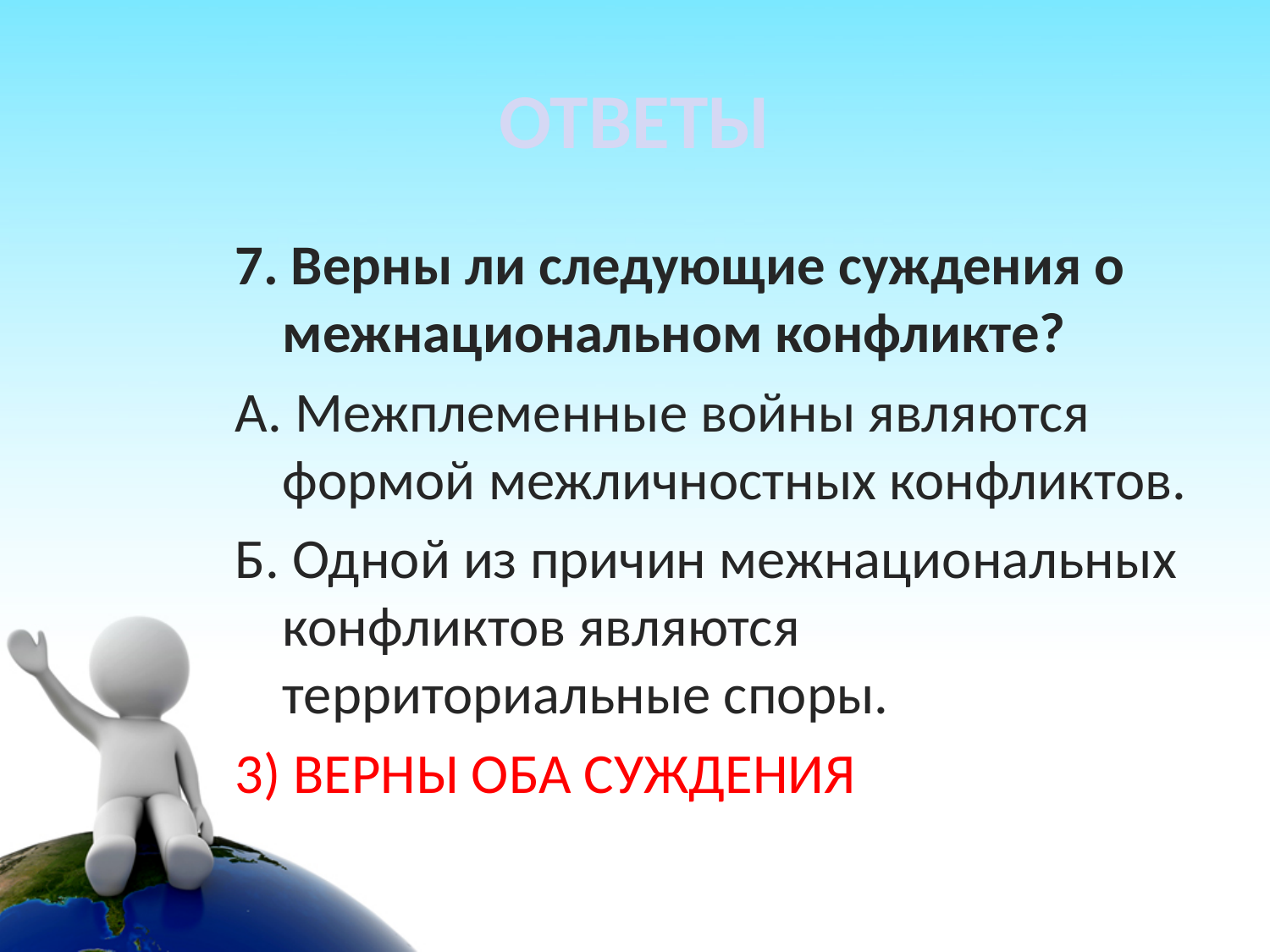

# ОТВЕТЫ
7. Верны ли следующие суждения о межнациональном конфликте?
А. Межплеменные войны являются формой межличностных конфликтов.
Б. Одной из причин межнациональных конфликтов являются территориальные споры.
3) ВЕРНЫ ОБА СУЖДЕНИЯ